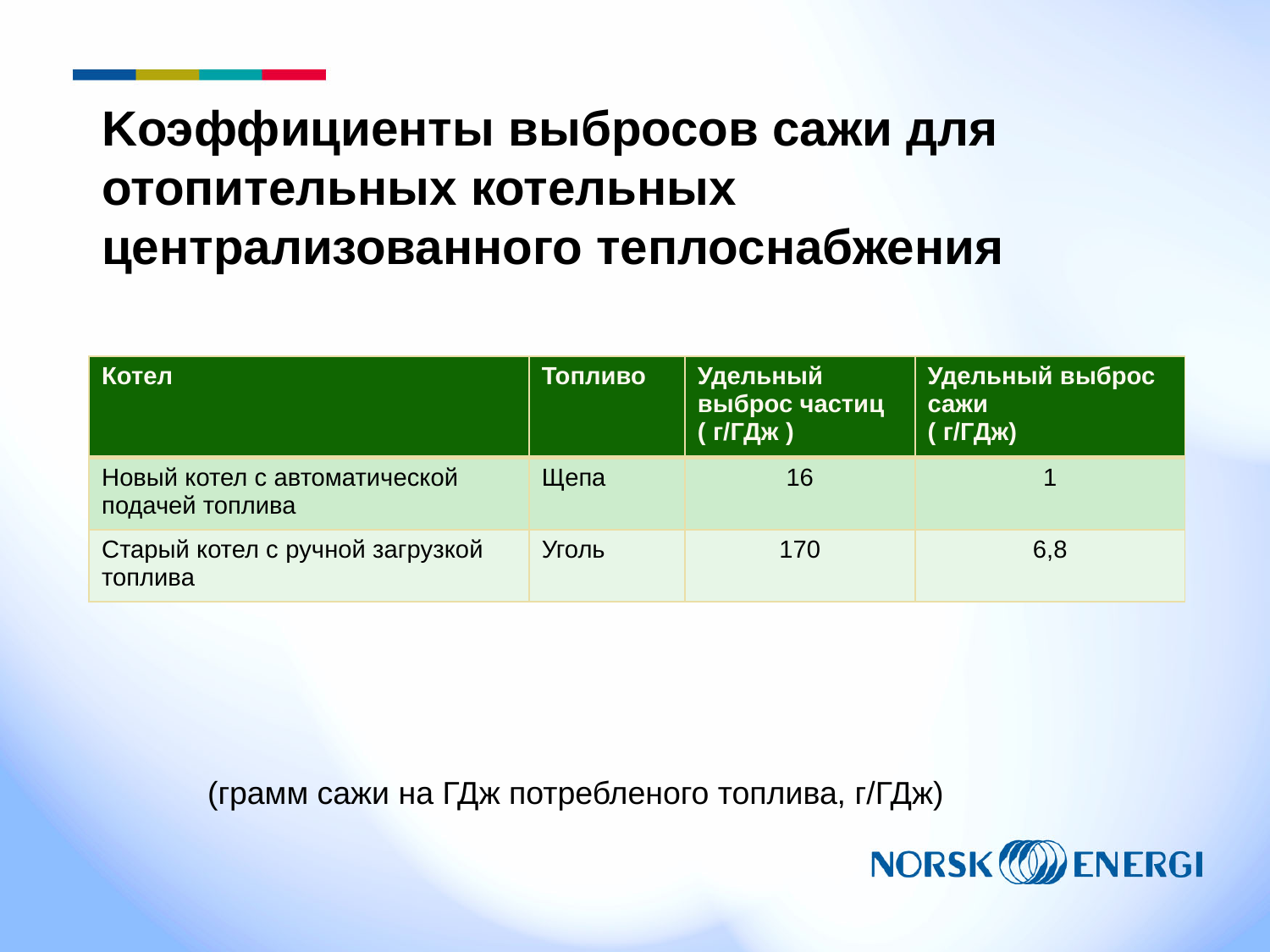

# Kоэффициенты выбросов сажи для отопительных котельных централизованного теплоснабжения
| Котел | Топливо | Удельный выброс частиц ( г/ГДж ) | Удельный выброс сажи ( г/ГДж) |
| --- | --- | --- | --- |
| Новый котел с автоматической подачей топлива | Щепа | 16 | 1 |
| Старый котел с ручной загрузкой топлива | Уголь | 170 | 6,8 |
(грамм сажи на ГДж потребленого топлива, г/ГДж)